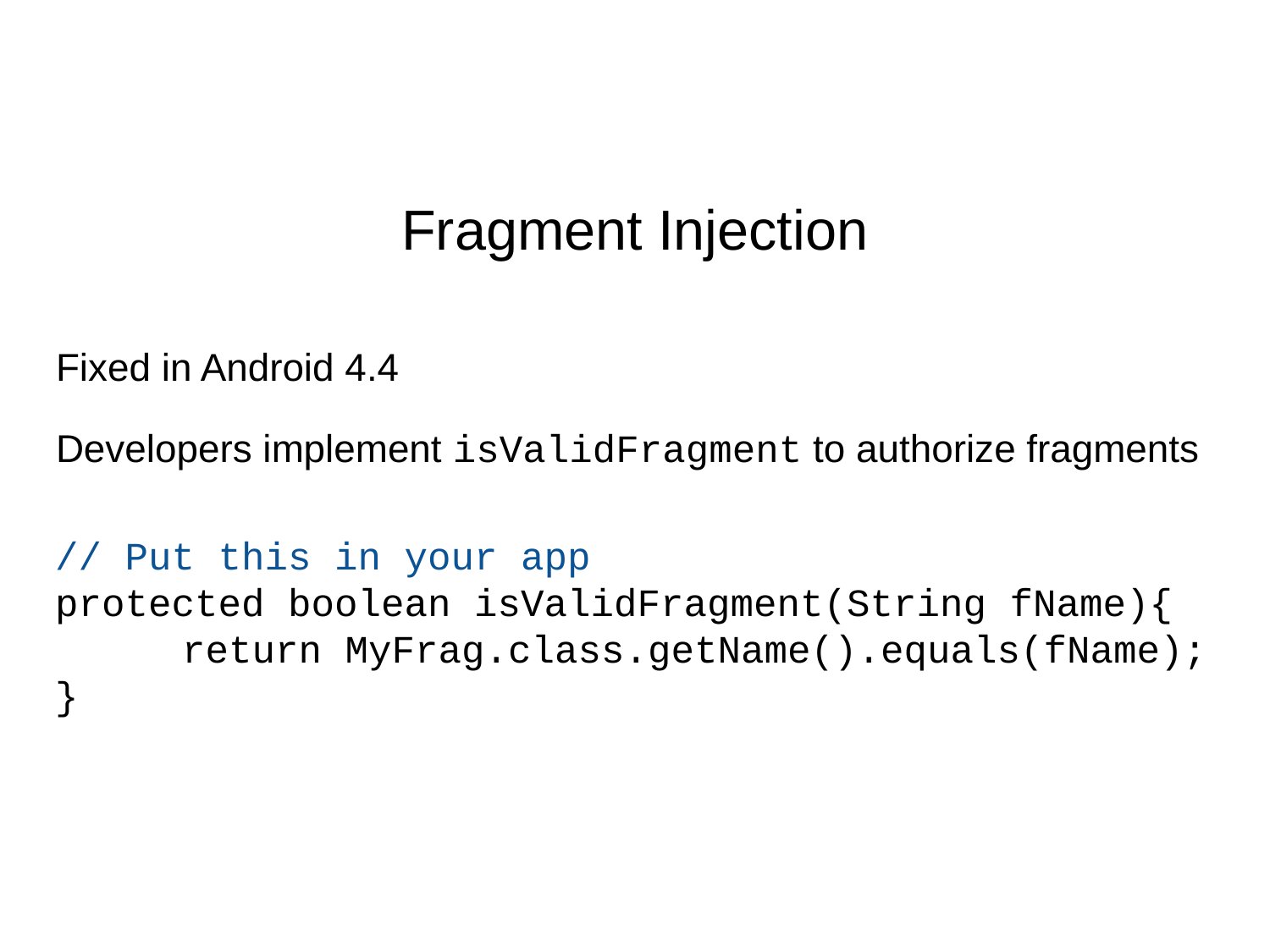

# Fragment Injection
Fixed in Android 4.4
Developers implement isValidFragment to authorize fragments
// Put this in your app
protected boolean isValidFragment(String fName){
	return MyFrag.class.getName().equals(fName);
}